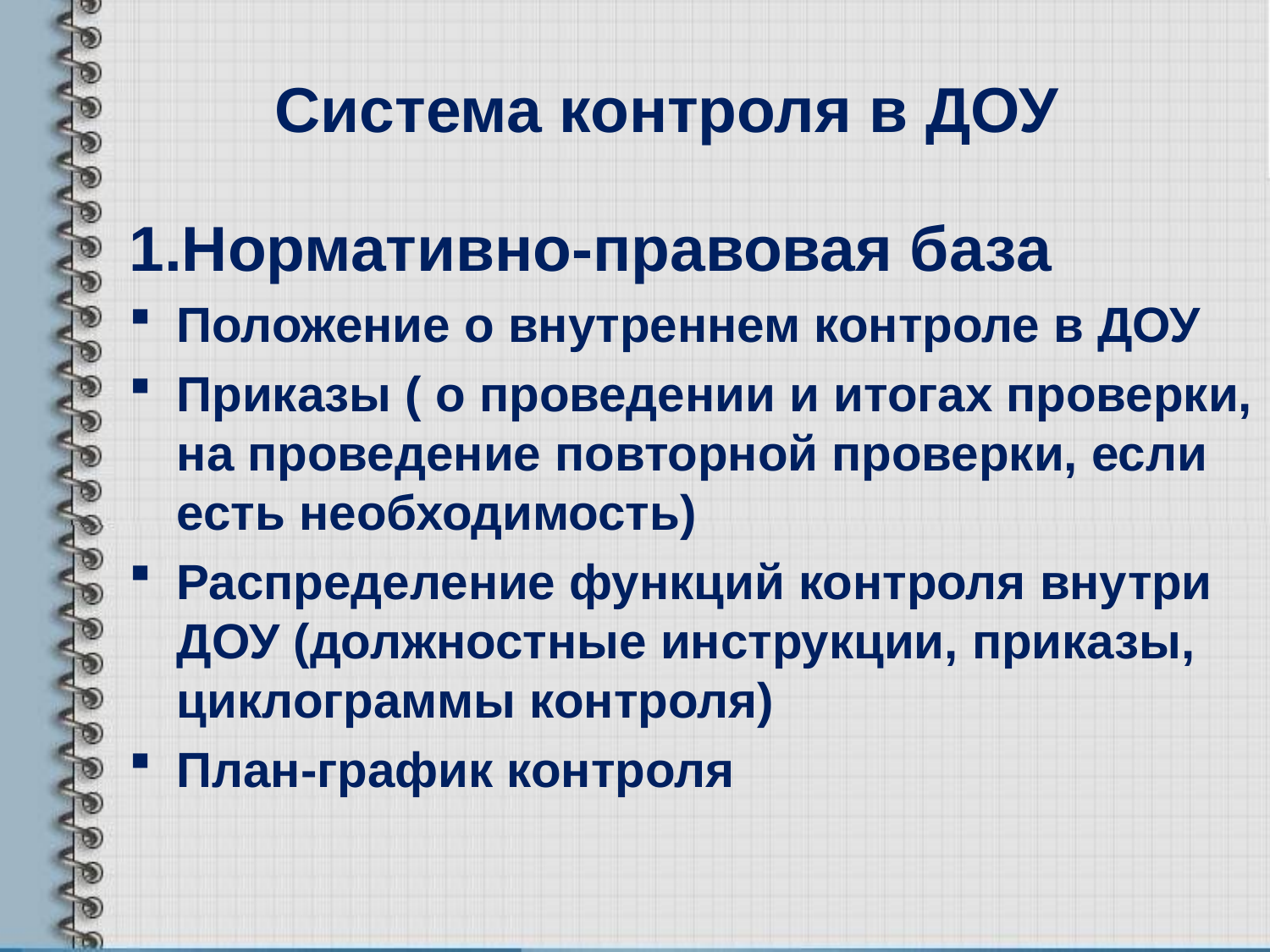

# Система контроля в ДОУ
1.Нормативно-правовая база
Положение о внутреннем контроле в ДОУ
Приказы ( о проведении и итогах проверки, на проведение повторной проверки, если есть необходимость)
Распределение функций контроля внутри ДОУ (должностные инструкции, приказы, циклограммы контроля)
План-график контроля